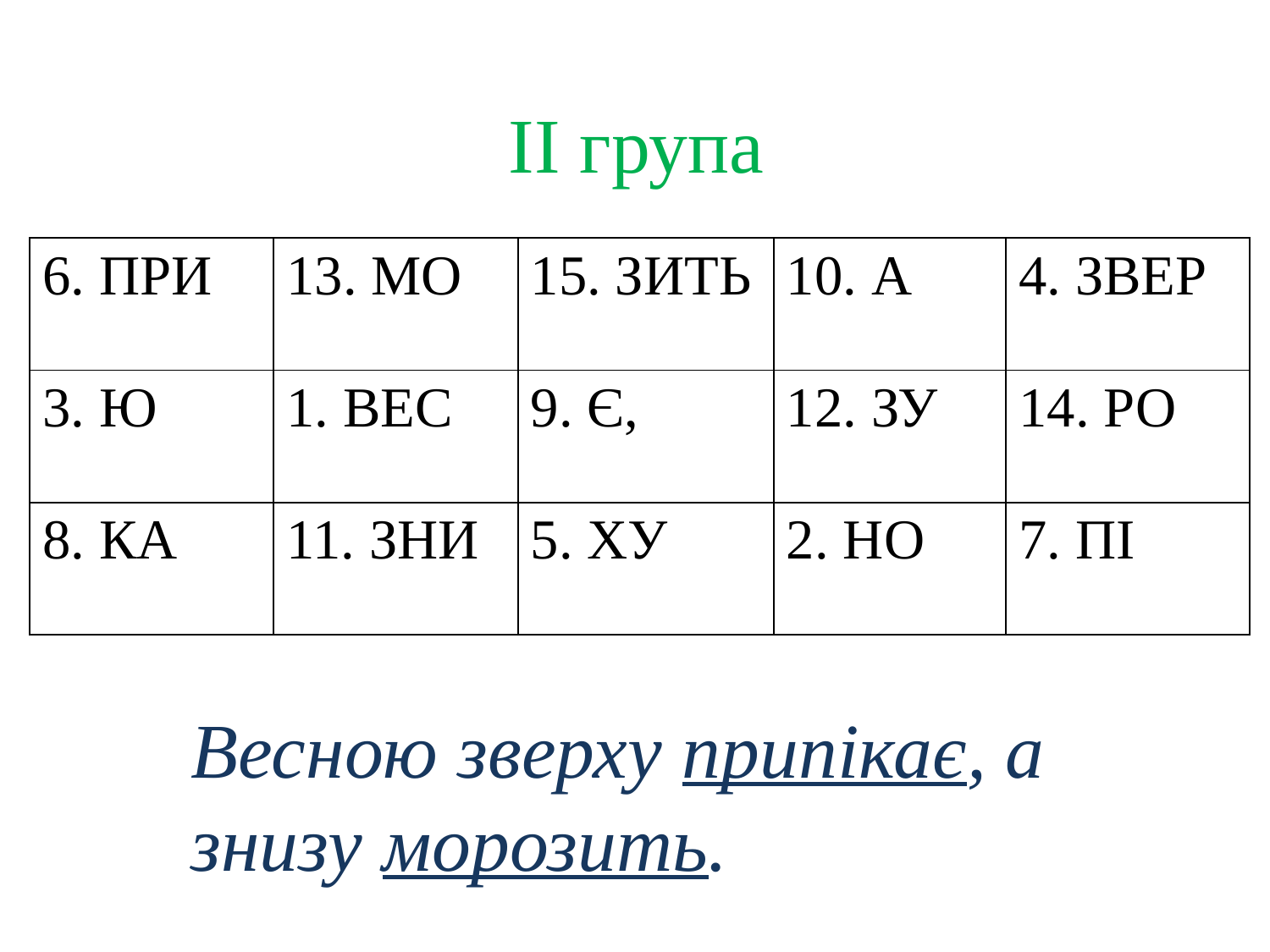

II група
| 6. ПРИ | 13. МО | 15. ЗИТЬ | 10. А | 4. ЗВЕР |
| --- | --- | --- | --- | --- |
| 3. Ю | 1. ВЕС | 9. Є, | 12. ЗУ | 14. РО |
| 8. КА | 11. ЗНИ | 5. ХУ | 2. НО | 7. ПІ |
Весною зверху припікає, а знизу морозить.